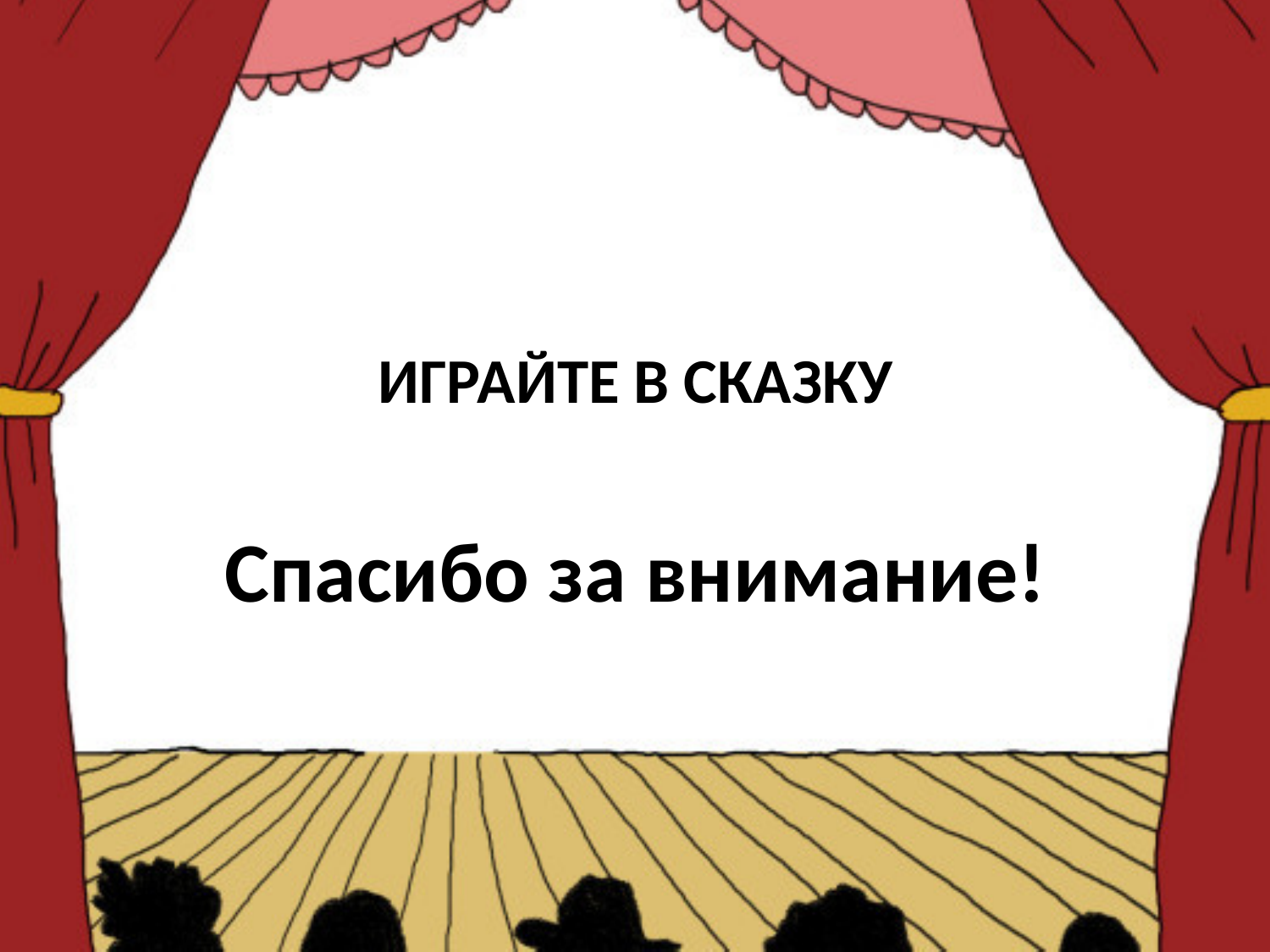

# ИГРАЙТЕ В СКАЗКУ Спасибо за внимание!